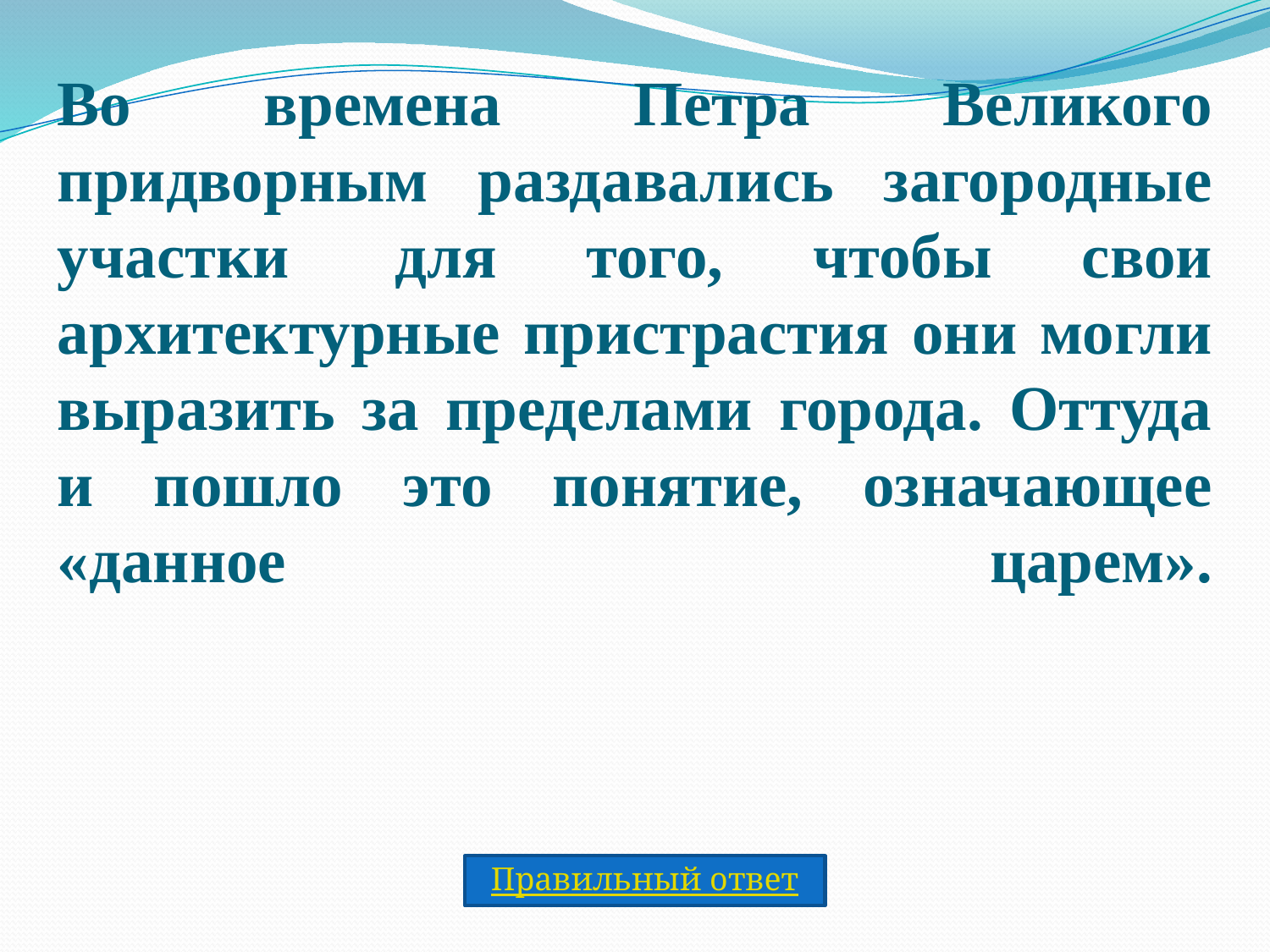

Во времена Петра Великого придворным раздавались загородные участки  для того, чтобы свои архитектурные пристрастия они могли выразить за пределами города. Оттуда и пошло это понятие, означающее «данное царем».
Правильный ответ